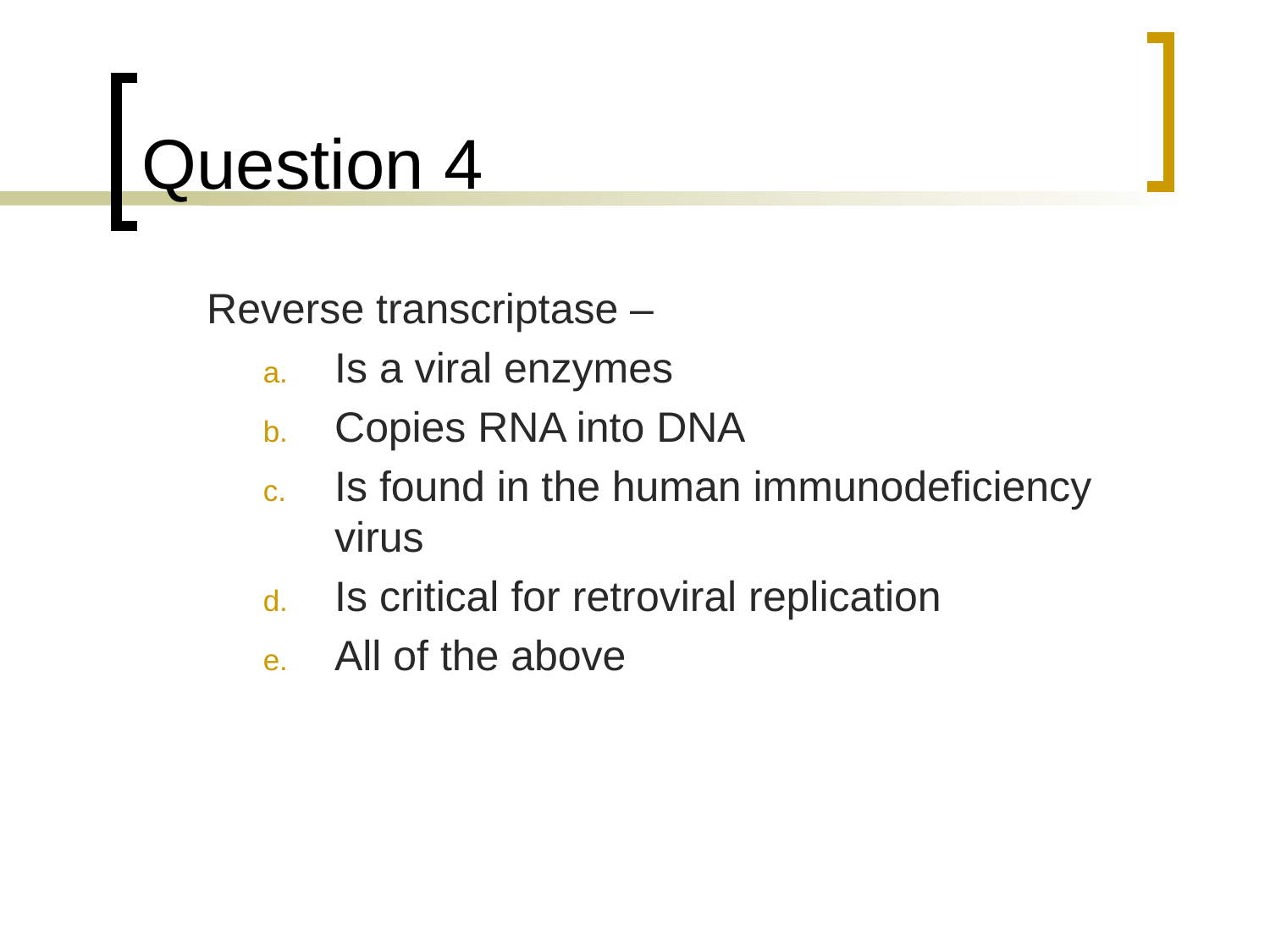

# Question 4
	Reverse transcriptase –
Is a viral enzymes
Copies RNA into DNA
Is found in the human immunodeficiency virus
Is critical for retroviral replication
All of the above